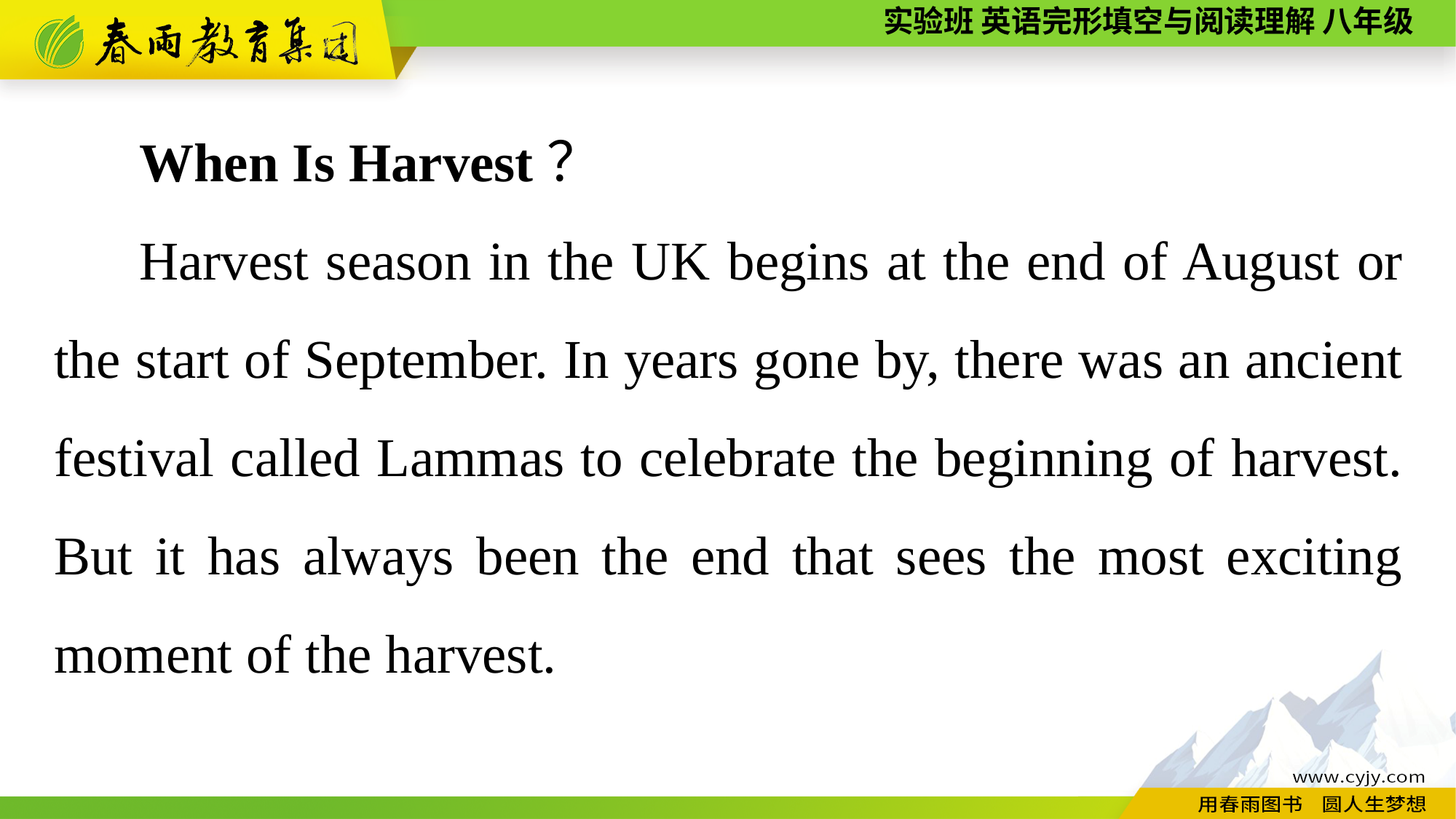

When Is Harvest？
Harvest season in the UK begins at the end of August or the start of September. In years gone by, there was an ancient festival called Lammas to celebrate the beginning of harvest. But it has always been the end that sees the most exciting moment of the harvest.